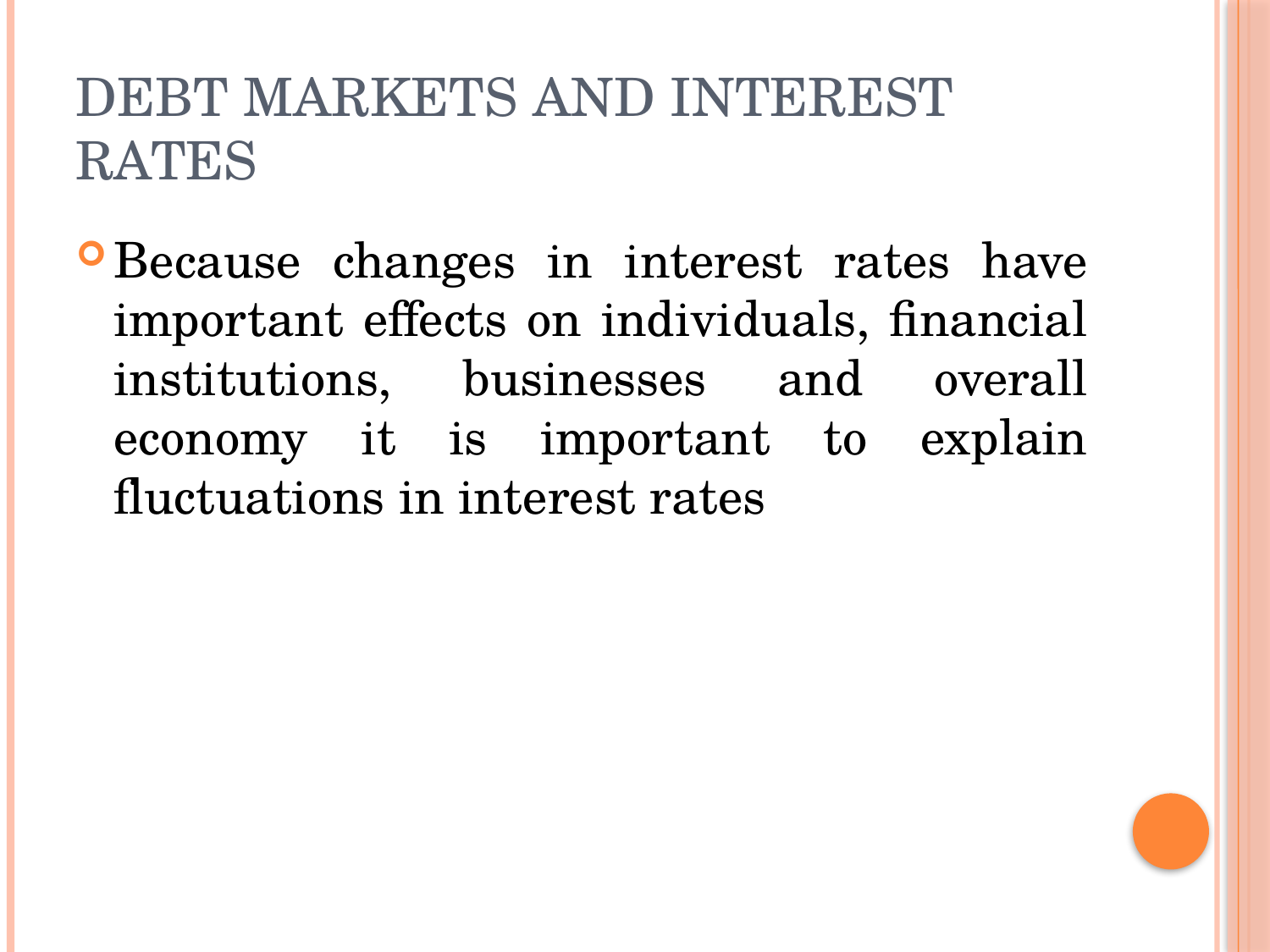

# Debt markets and interest rates
Because changes in interest rates have important effects on individuals, financial institutions, businesses and overall economy it is important to explain fluctuations in interest rates